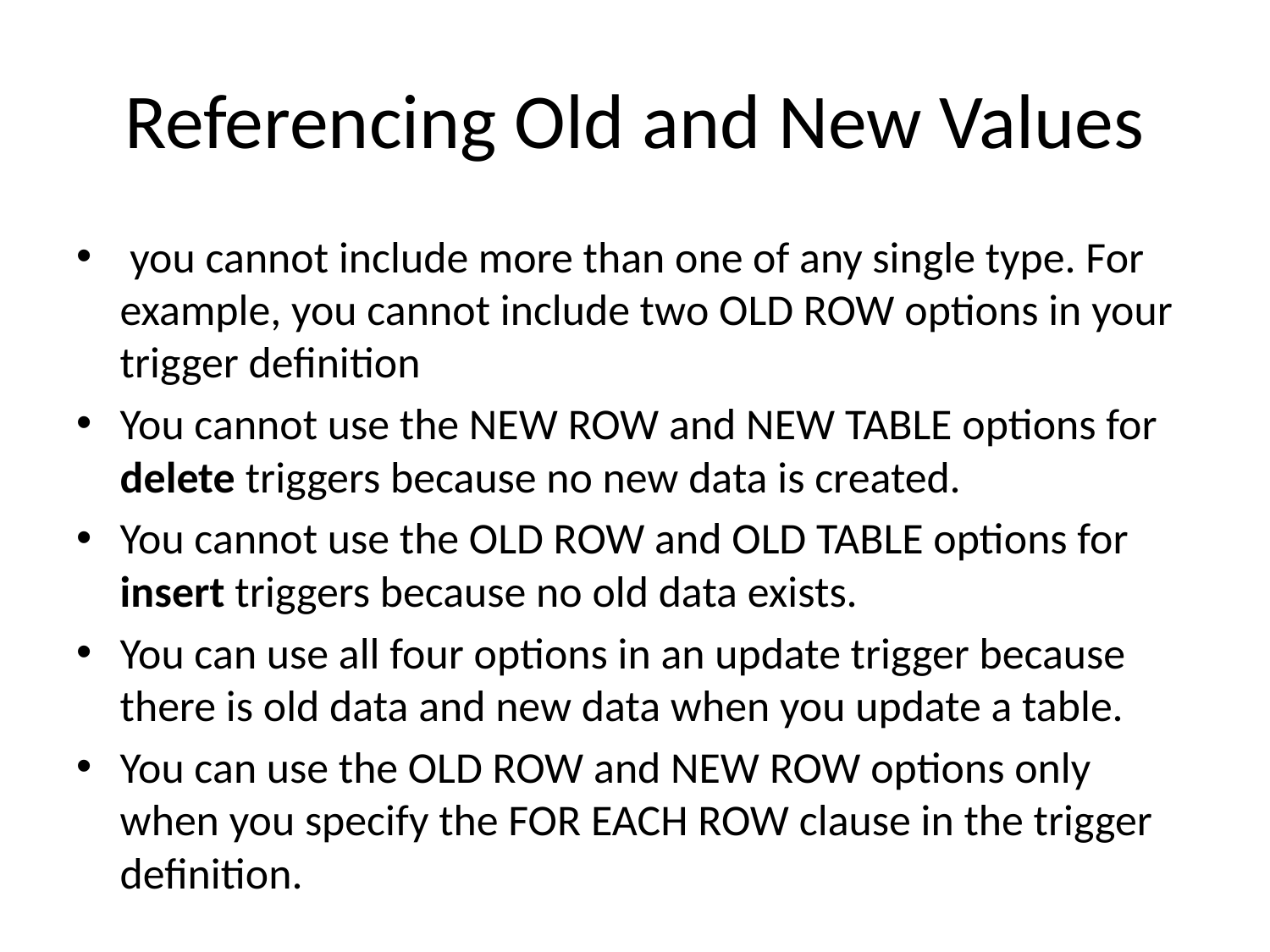

# Referencing Old and New Values
 you cannot include more than one of any single type. For example, you cannot include two OLD ROW options in your trigger definition
You cannot use the NEW ROW and NEW TABLE options for delete triggers because no new data is created.
You cannot use the OLD ROW and OLD TABLE options for insert triggers because no old data exists.
You can use all four options in an update trigger because there is old data and new data when you update a table.
You can use the OLD ROW and NEW ROW options only when you specify the FOR EACH ROW clause in the trigger definition.